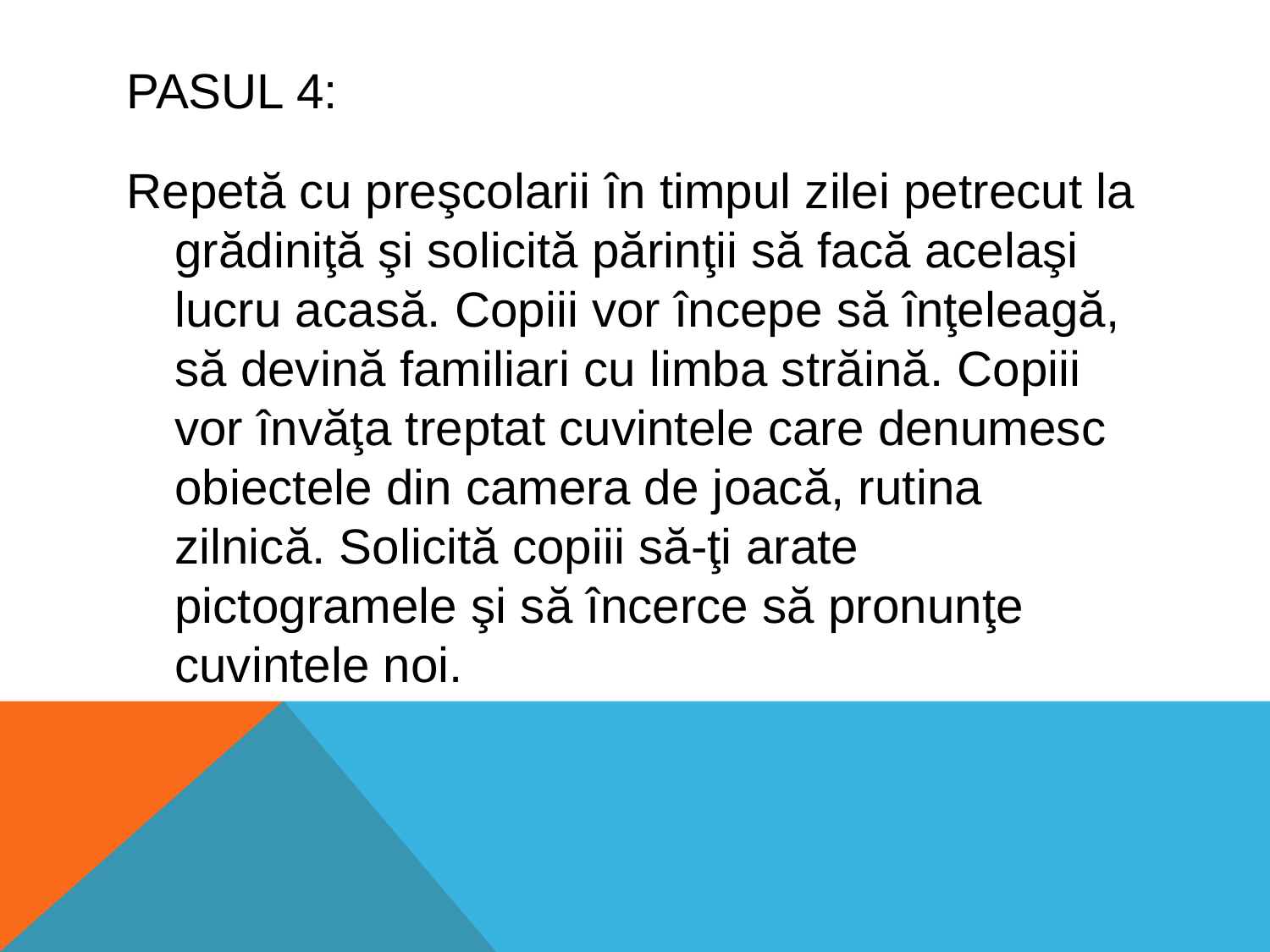

# PASUL 4:
Repetă cu preşcolarii în timpul zilei petrecut la grădiniţă şi solicită părinţii să facă acelaşi lucru acasă. Copiii vor începe să înţeleagă, să devină familiari cu limba străină. Copiii vor învăţa treptat cuvintele care denumesc obiectele din camera de joacă, rutina zilnică. Solicită copiii să-ţi arate pictogramele şi să încerce să pronunţe cuvintele noi.